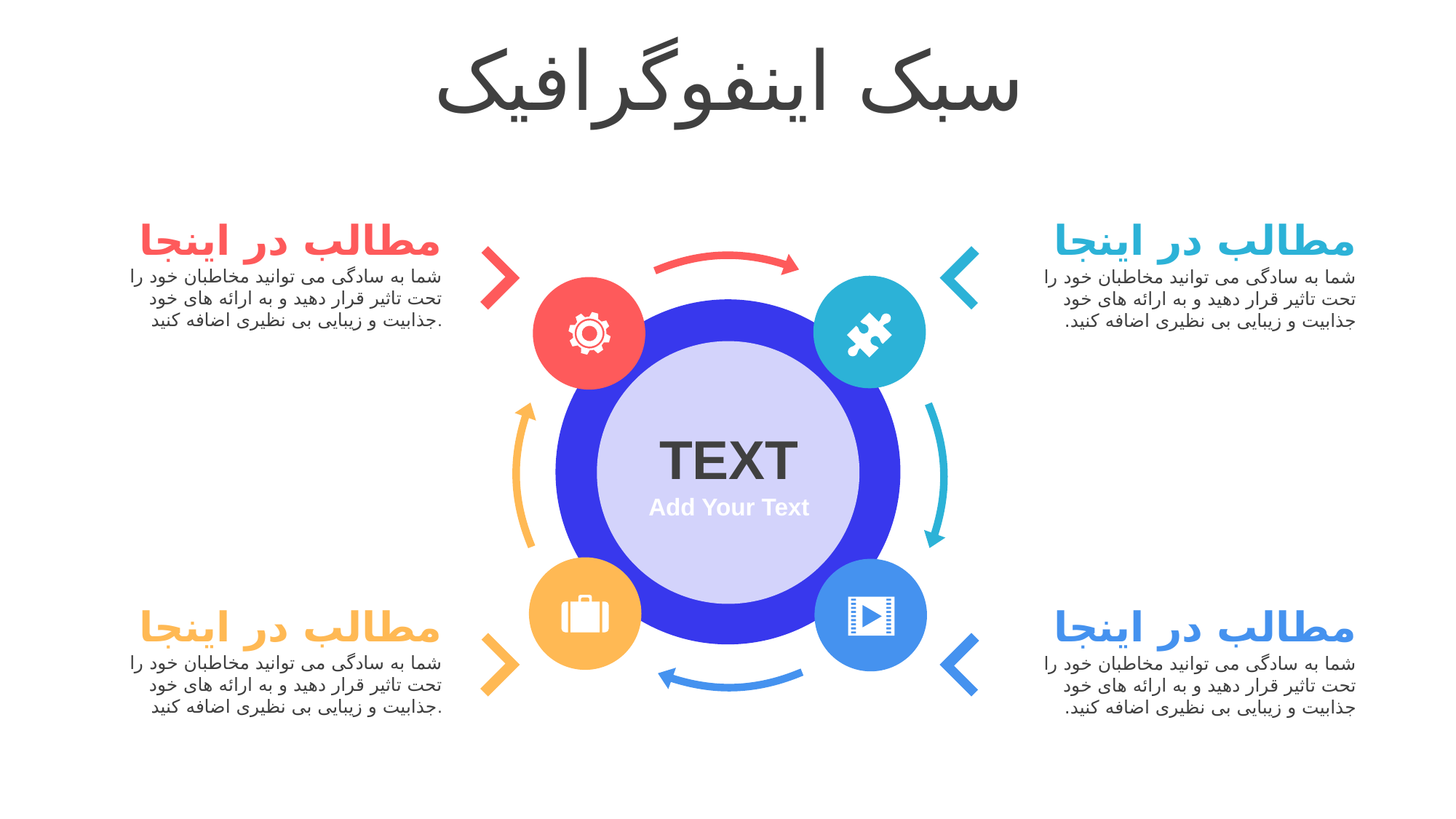

سبک اینفوگرافیک
مطالب در اینجا
شما به سادگی می توانید مخاطبان خود را تحت تاثیر قرار دهید و به ارائه های خود جذابیت و زیبایی بی نظیری اضافه کنید.
مطالب در اینجا
شما به سادگی می توانید مخاطبان خود را تحت تاثیر قرار دهید و به ارائه های خود جذابیت و زیبایی بی نظیری اضافه کنید.

TEXT
Add Your Text

مطالب در اینجا
شما به سادگی می توانید مخاطبان خود را تحت تاثیر قرار دهید و به ارائه های خود جذابیت و زیبایی بی نظیری اضافه کنید.
مطالب در اینجا
شما به سادگی می توانید مخاطبان خود را تحت تاثیر قرار دهید و به ارائه های خود جذابیت و زیبایی بی نظیری اضافه کنید.